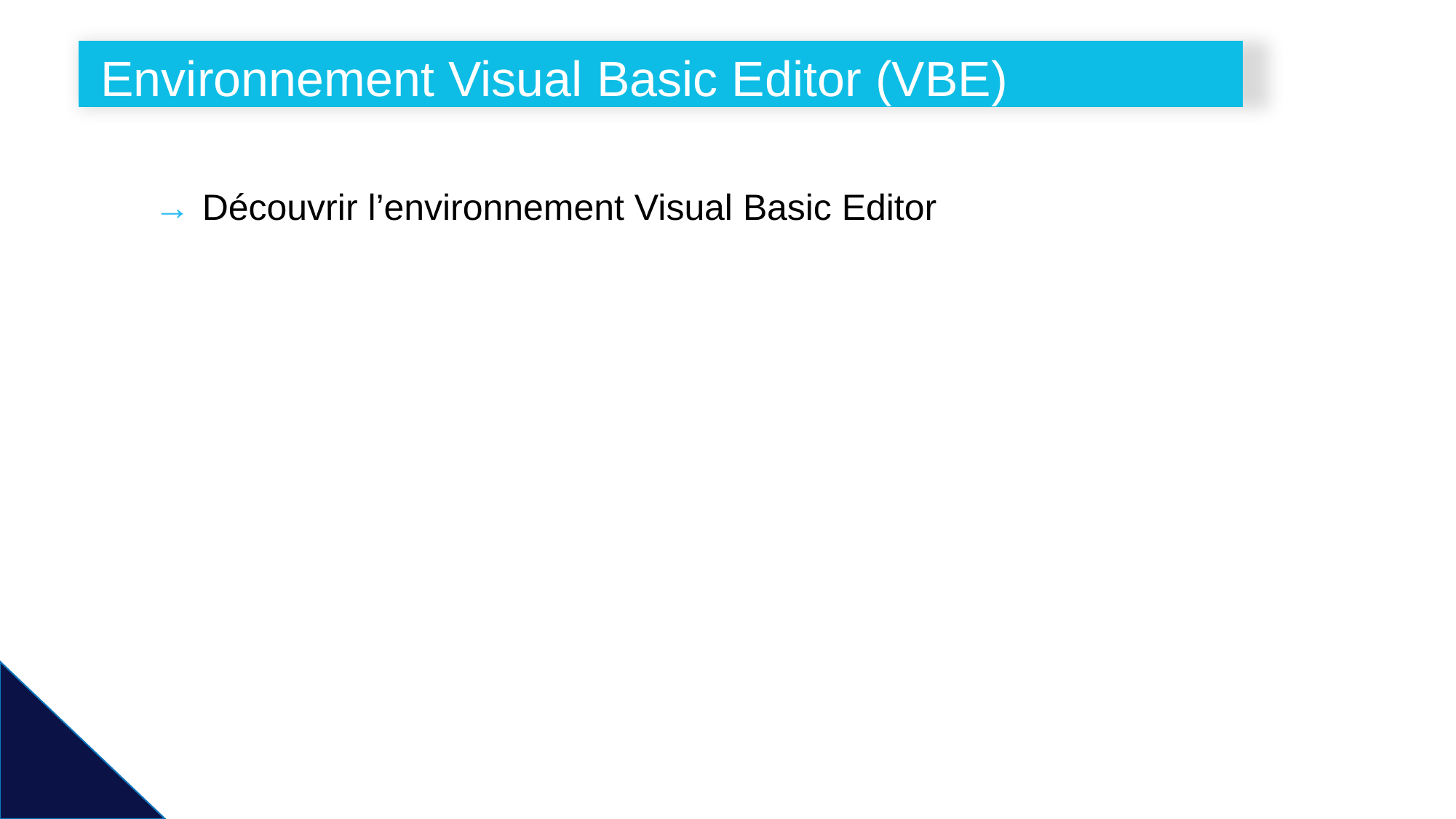

# Environnement Visual Basic Editor (VBE)
→ Découvrir l’environnement Visual Basic Editor